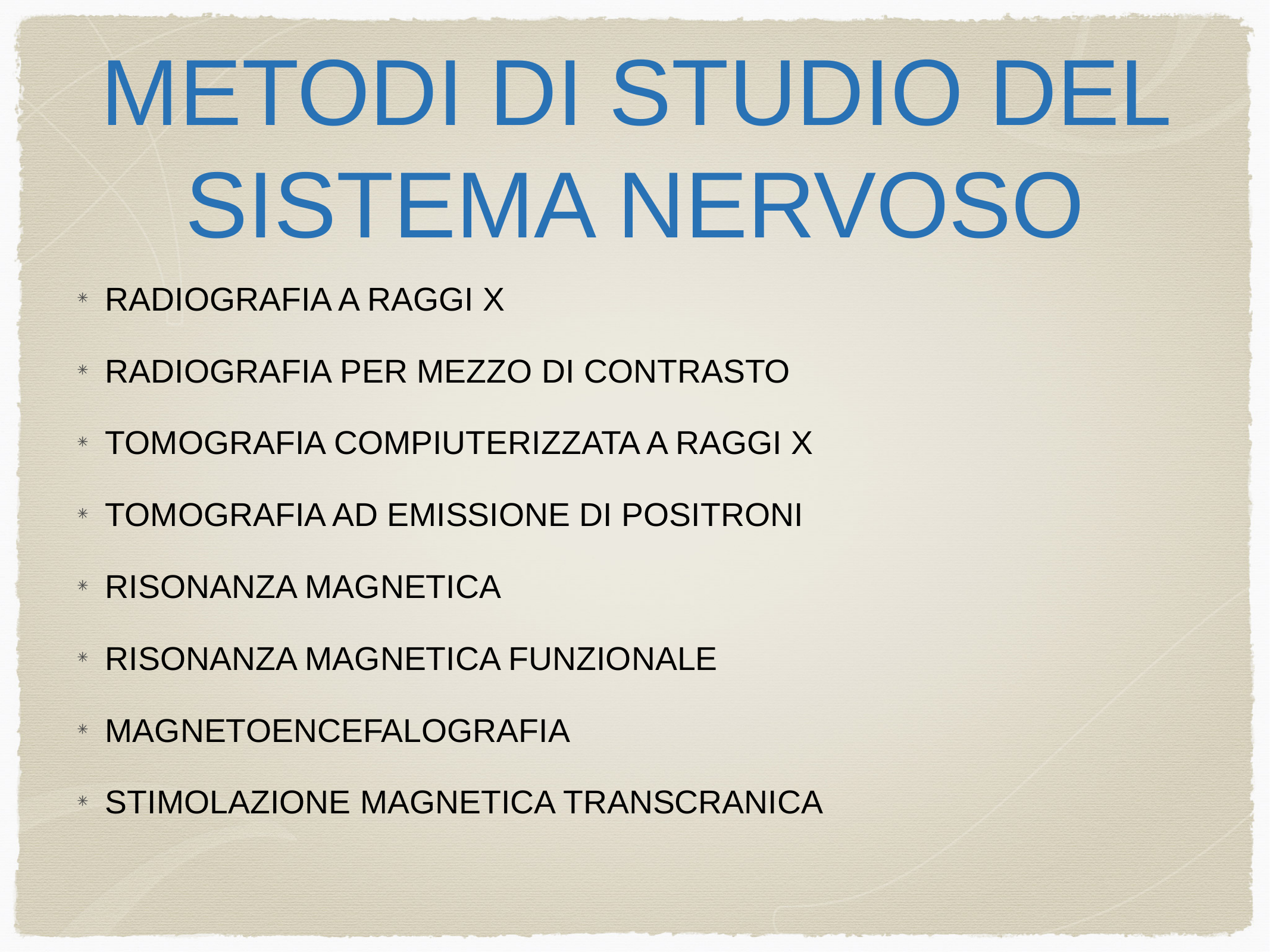

# METODI DI STUDIO DEL SISTEMA NERVOSO
RADIOGRAFIA A RAGGI X
RADIOGRAFIA PER MEZZO DI CONTRASTO
TOMOGRAFIA COMPIUTERIZZATA A RAGGI X
TOMOGRAFIA AD EMISSIONE DI POSITRONI
RISONANZA MAGNETICA
RISONANZA MAGNETICA FUNZIONALE
MAGNETOENCEFALOGRAFIA
STIMOLAZIONE MAGNETICA TRANSCRANICA